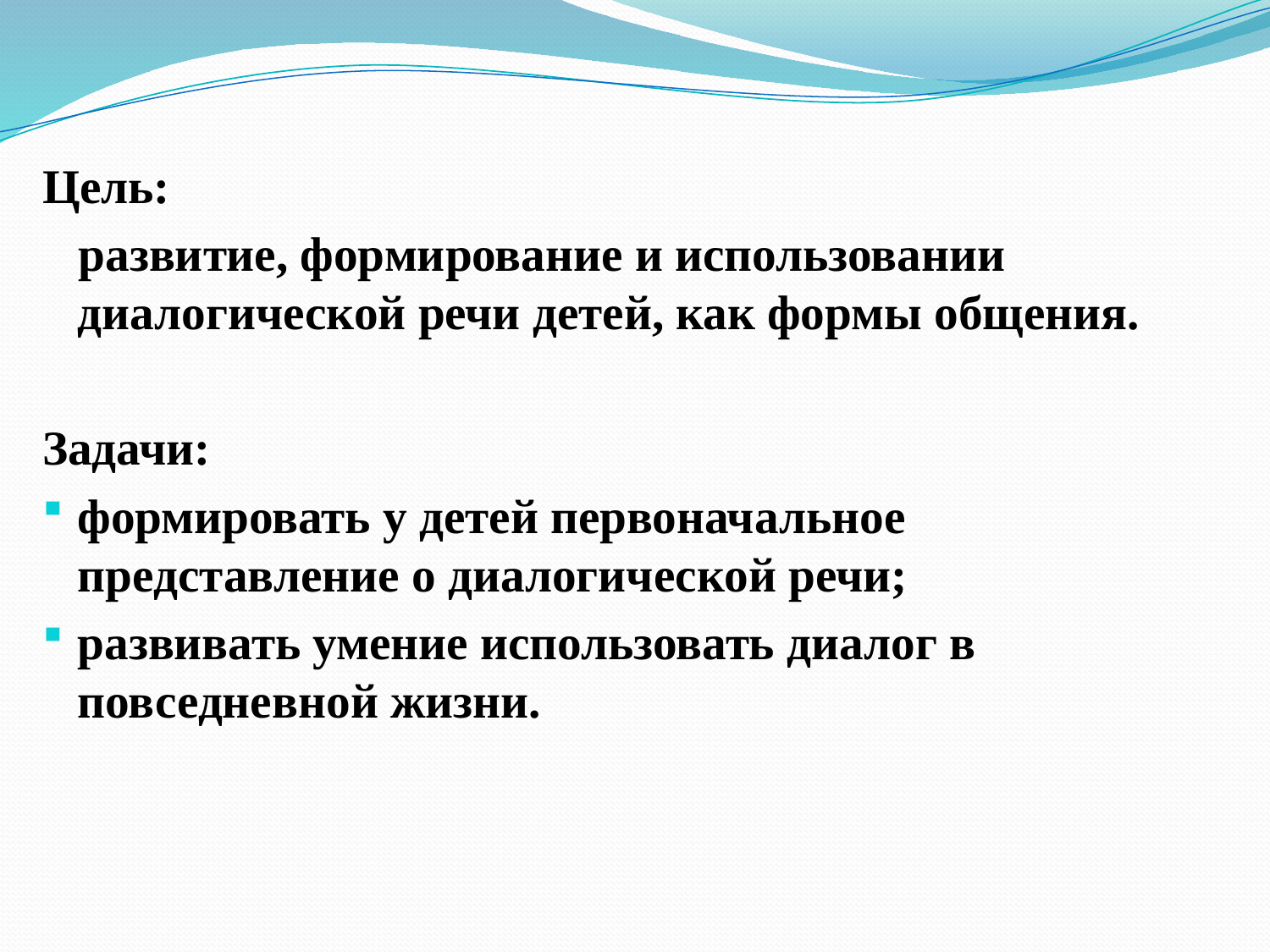

Цель:
   развитие, формирование и использовании диалогической речи детей, как формы общения.

Задачи:
формировать у детей первоначальное представление о диалогической речи;
развивать умение использовать диалог в повседневной жизни.